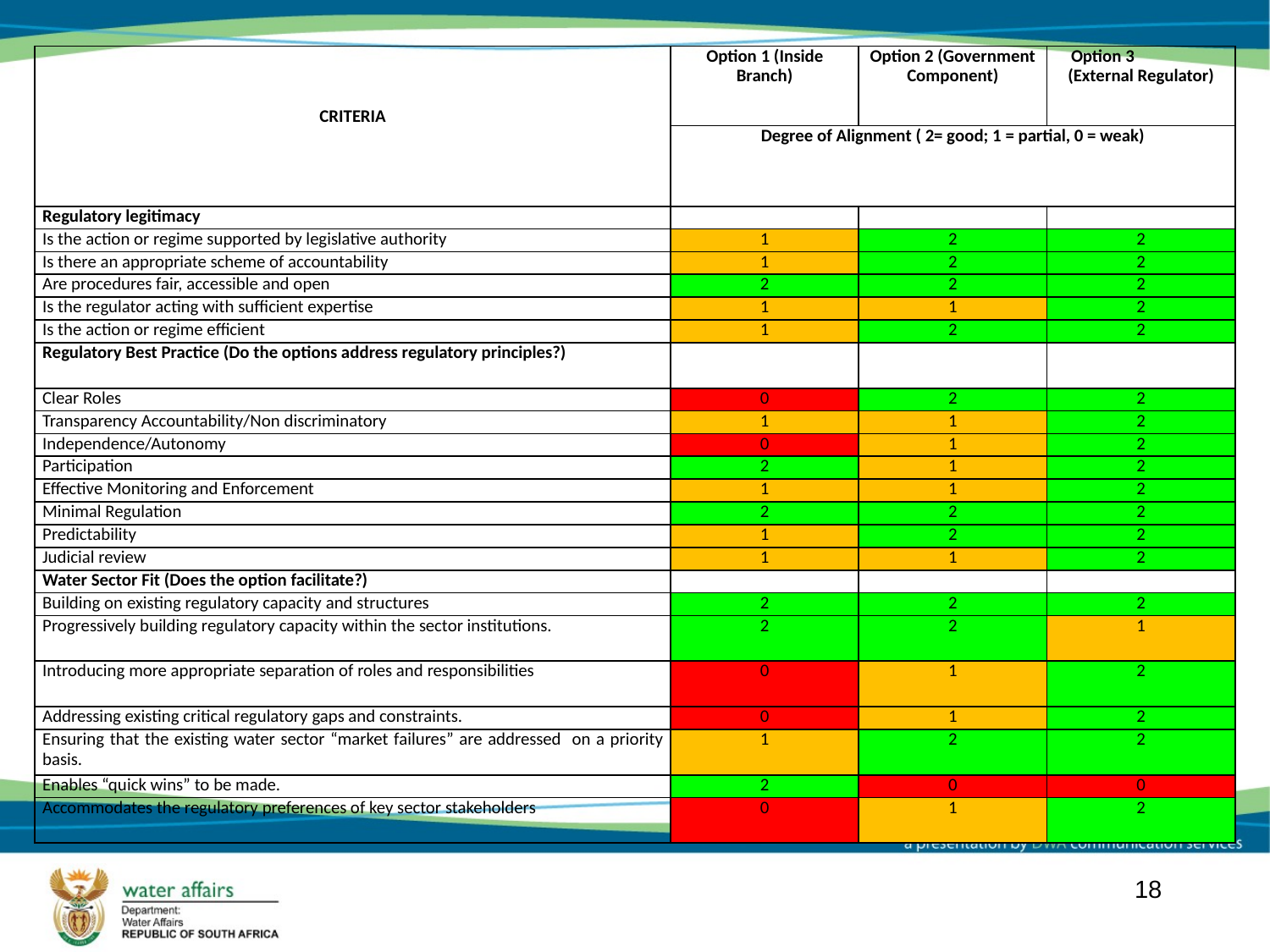

| CRITERIA | Option 1 (Inside Branch) | Option 2 (Government Component) | Option 3 (External Regulator) |
| --- | --- | --- | --- |
|  | Degree of Alignment ( 2= good; 1 = partial, 0 = weak) |  |  |
| Regulatory legitimacy |  |  |  |
| Is the action or regime supported by legislative authority | 1 | 2 | 2 |
| Is there an appropriate scheme of accountability | 1 | 2 | 2 |
| Are procedures fair, accessible and open | 2 | 2 | 2 |
| Is the regulator acting with sufficient expertise | 1 | 1 | 2 |
| Is the action or regime efficient | 1 | 2 | 2 |
| Regulatory Best Practice (Do the options address regulatory principles?) |  |  |  |
| Clear Roles | 0 | 2 | 2 |
| Transparency Accountability/Non discriminatory | 1 | 1 | 2 |
| Independence/Autonomy | 0 | 1 | 2 |
| Participation | 2 | 1 | 2 |
| Effective Monitoring and Enforcement | 1 | 1 | 2 |
| Minimal Regulation | 2 | 2 | 2 |
| Predictability | 1 | 2 | 2 |
| Judicial review | 1 | 1 | 2 |
| Water Sector Fit (Does the option facilitate?) |  |  |  |
| Building on existing regulatory capacity and structures | 2 | 2 | 2 |
| Progressively building regulatory capacity within the sector institutions. | 2 | 2 | 1 |
| Introducing more appropriate separation of roles and responsibilities | 0 | 1 | 2 |
| Addressing existing critical regulatory gaps and constraints. | 0 | 1 | 2 |
| Ensuring that the existing water sector “market failures” are addressed on a priority basis. | 1 | 2 | 2 |
| Enables “quick wins” to be made. | 2 | 0 | 0 |
| Accommodates the regulatory preferences of key sector stakeholders | 0 | 1 | 2 |
18